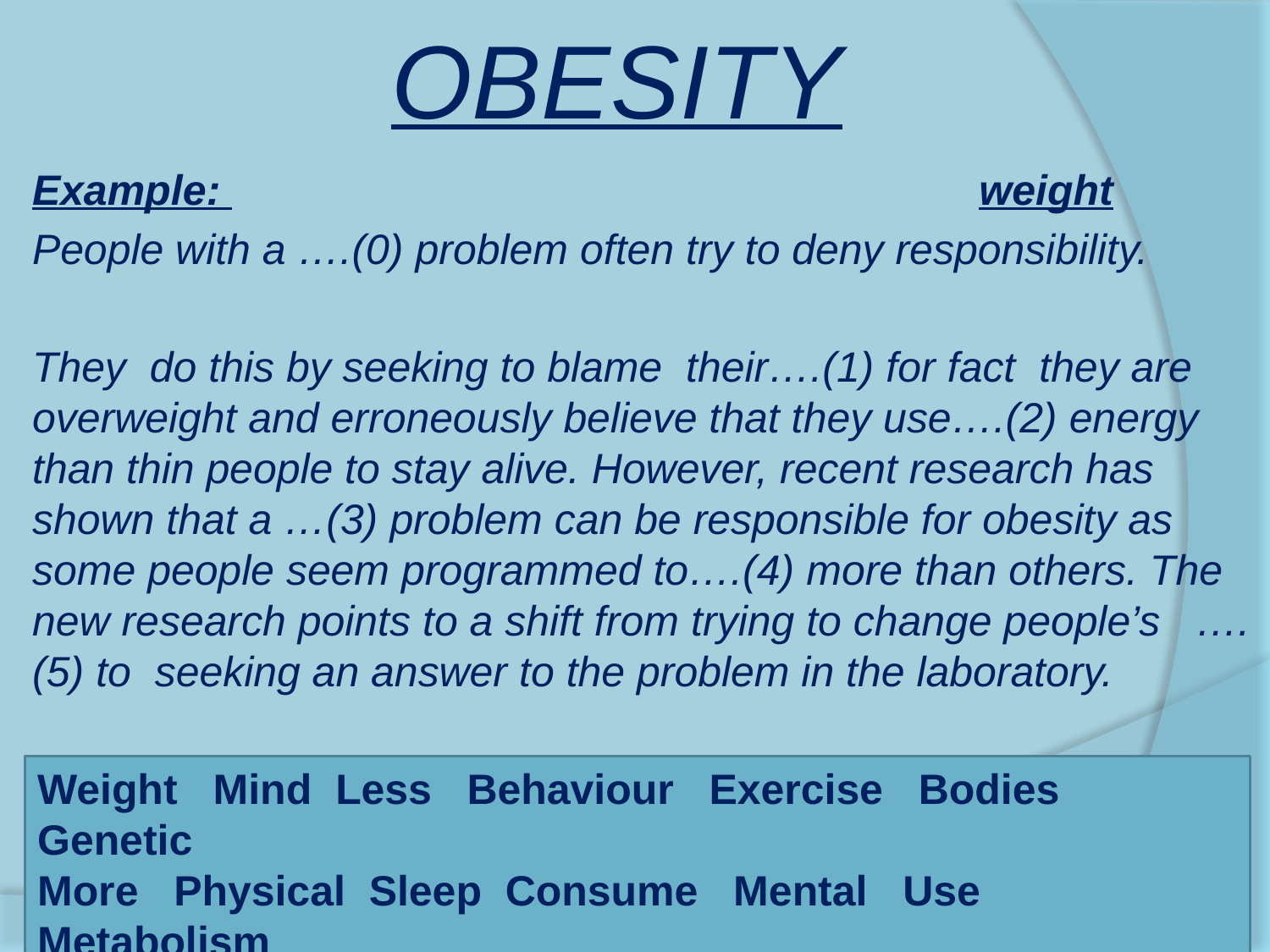

OBESITY
Example:                                                                weight
People with a ….(0) problem often try to deny responsibility.

They  do this by seeking to blame  their….(1) for fact  they are overweight and erroneously believe that they use….(2) energy than thin people to stay alive. However, recent research has shown that a …(3) problem can be responsible for obesity as some people seem programmed to….(4) more than others. The new research points to a shift from trying to change people’s   ….(5) to  seeking an answer to the problem in the laboratory.
Weight   Mind  Less   Behaviour   Exercise   Bodies  Genetic
More   Physical  Sleep  Consume   Mental   Use  Metabolism